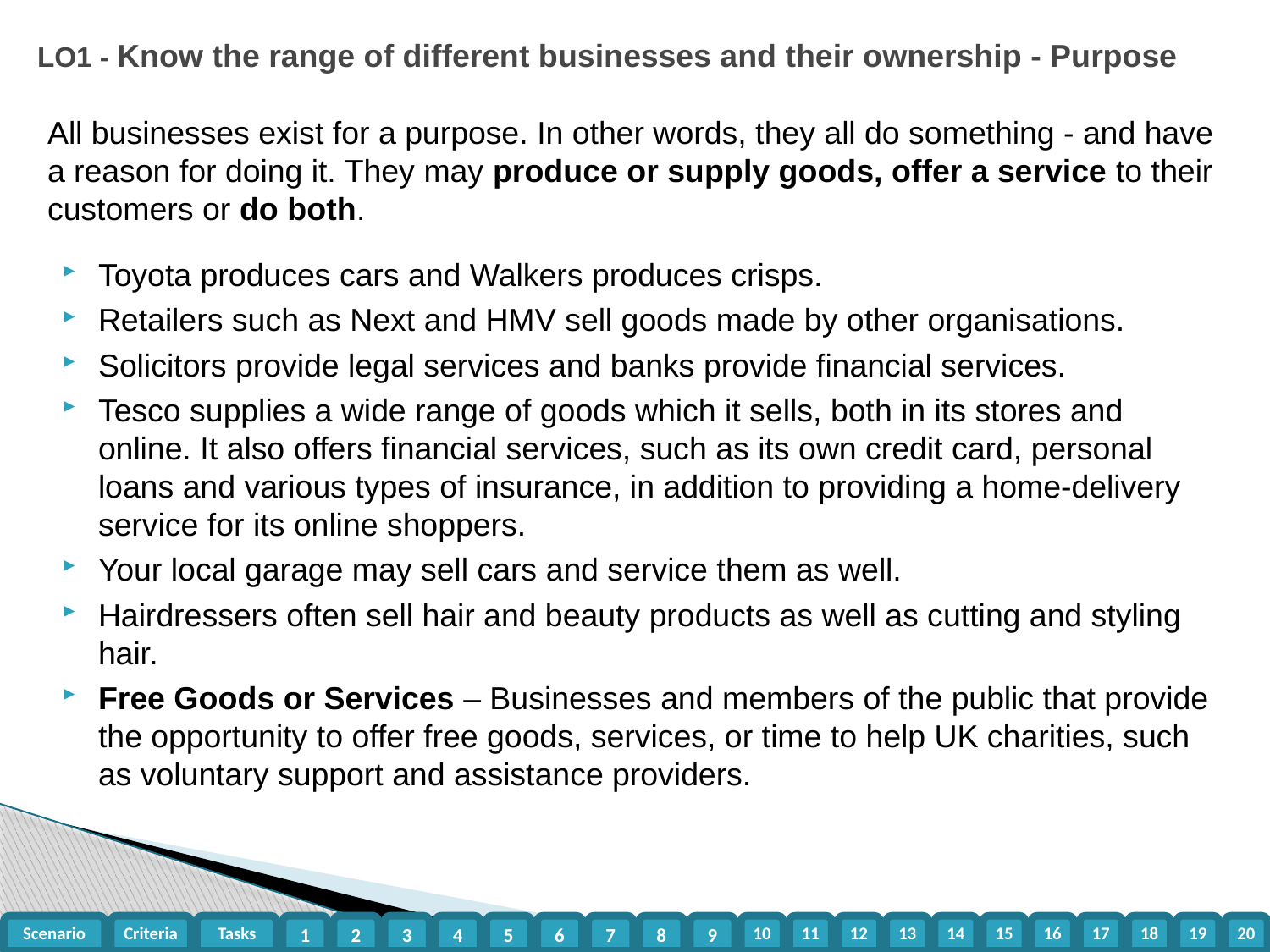

LO1 - Know the range of different businesses and their ownership - Purpose
All businesses exist for a purpose. In other words, they all do something - and have a reason for doing it. They may produce or supply goods, offer a service to their customers or do both.
Toyota produces cars and Walkers produces crisps.
Retailers such as Next and HMV sell goods made by other organisations.
Solicitors provide legal services and banks provide financial services.
Tesco supplies a wide range of goods which it sells, both in its stores and online. It also offers financial services, such as its own credit card, personal loans and various types of insurance, in addition to providing a home-delivery service for its online shoppers.
Your local garage may sell cars and service them as well.
Hairdressers often sell hair and beauty products as well as cutting and styling hair.
Free Goods or Services – Businesses and members of the public that provide the opportunity to offer free goods, services, or time to help UK charities, such as voluntary support and assistance providers.